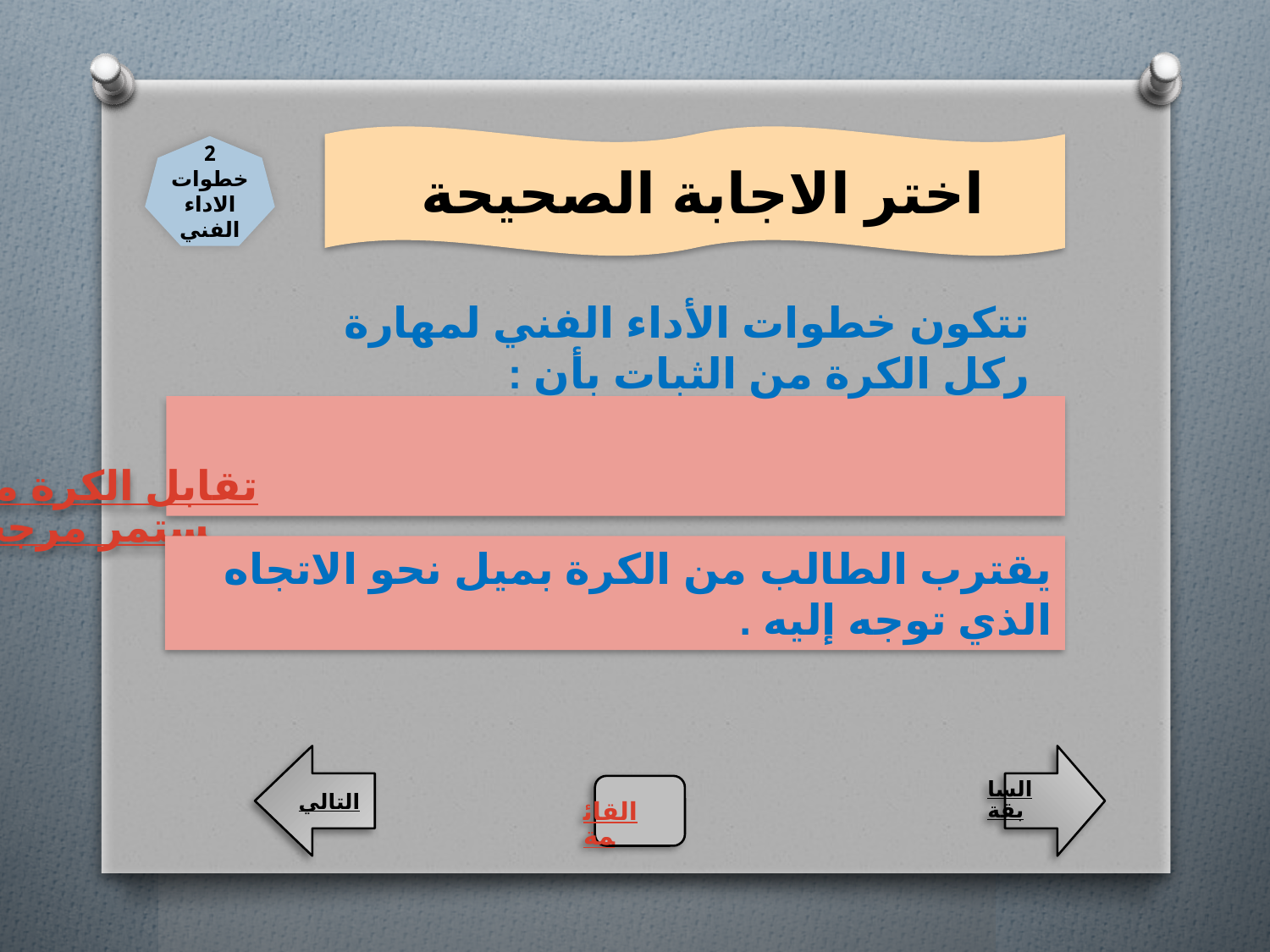

اختر الاجابة الصحيحة
2
خطوات الاداء الفني
تتكون خطوات الأداء الفني لمهارة ركل الكرة من الثبات بأن :

تقابل الكرة مع الجزء الخارجي من القدم وتستمر مرجحة الرجل أماما بعد ركل الكرة
يقترب الطالب من الكرة بميل نحو الاتجاه الذي توجه إليه .
التالي
السابقة
القائمة